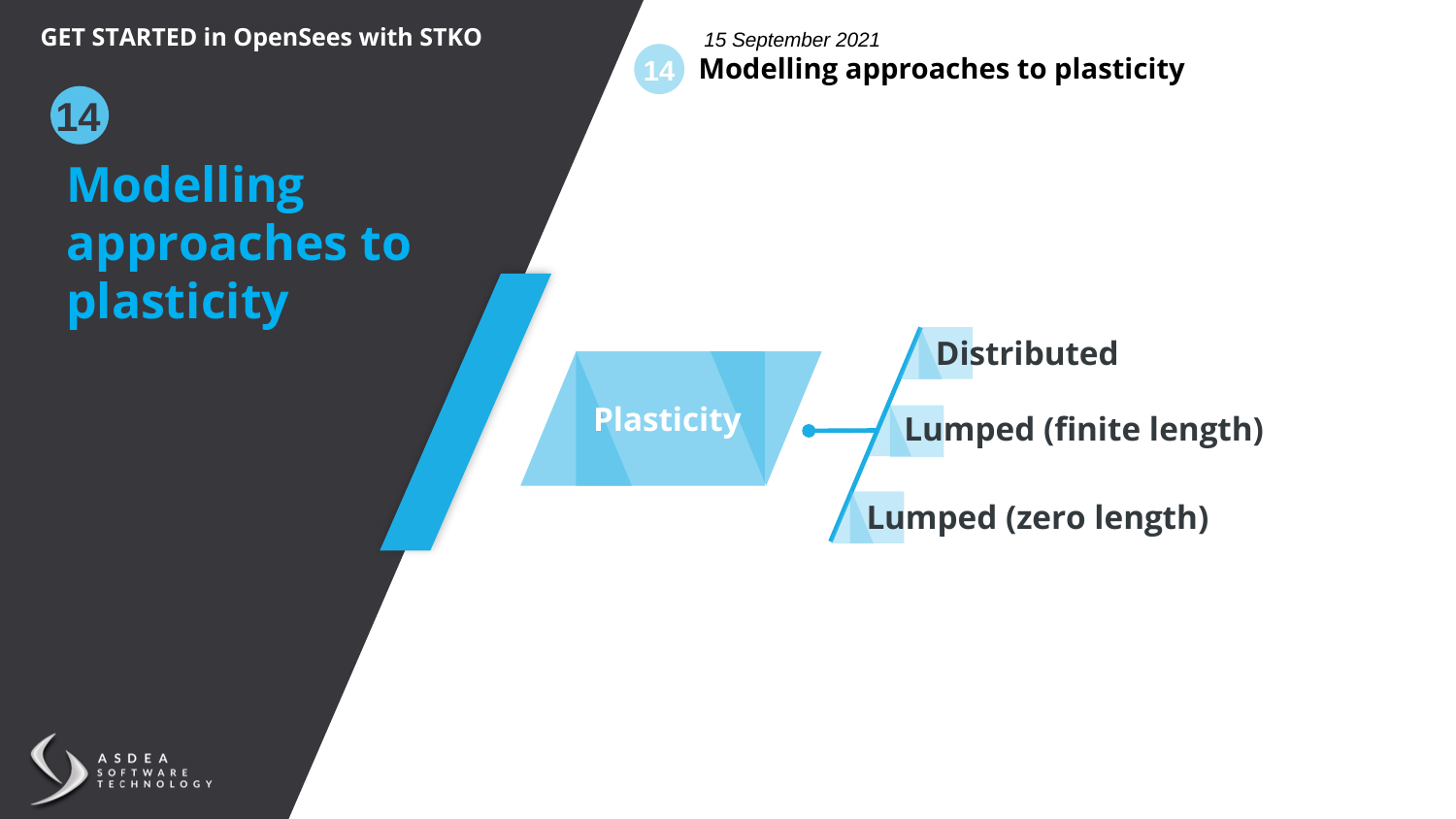

GET STARTED in OpenSees with STKO
 15 September 2021
Modelling approaches to plasticity

14
14

Modelling approaches to plasticity
Distributed

Plasticity

Lumped (finite length)

Lumped (zero length)